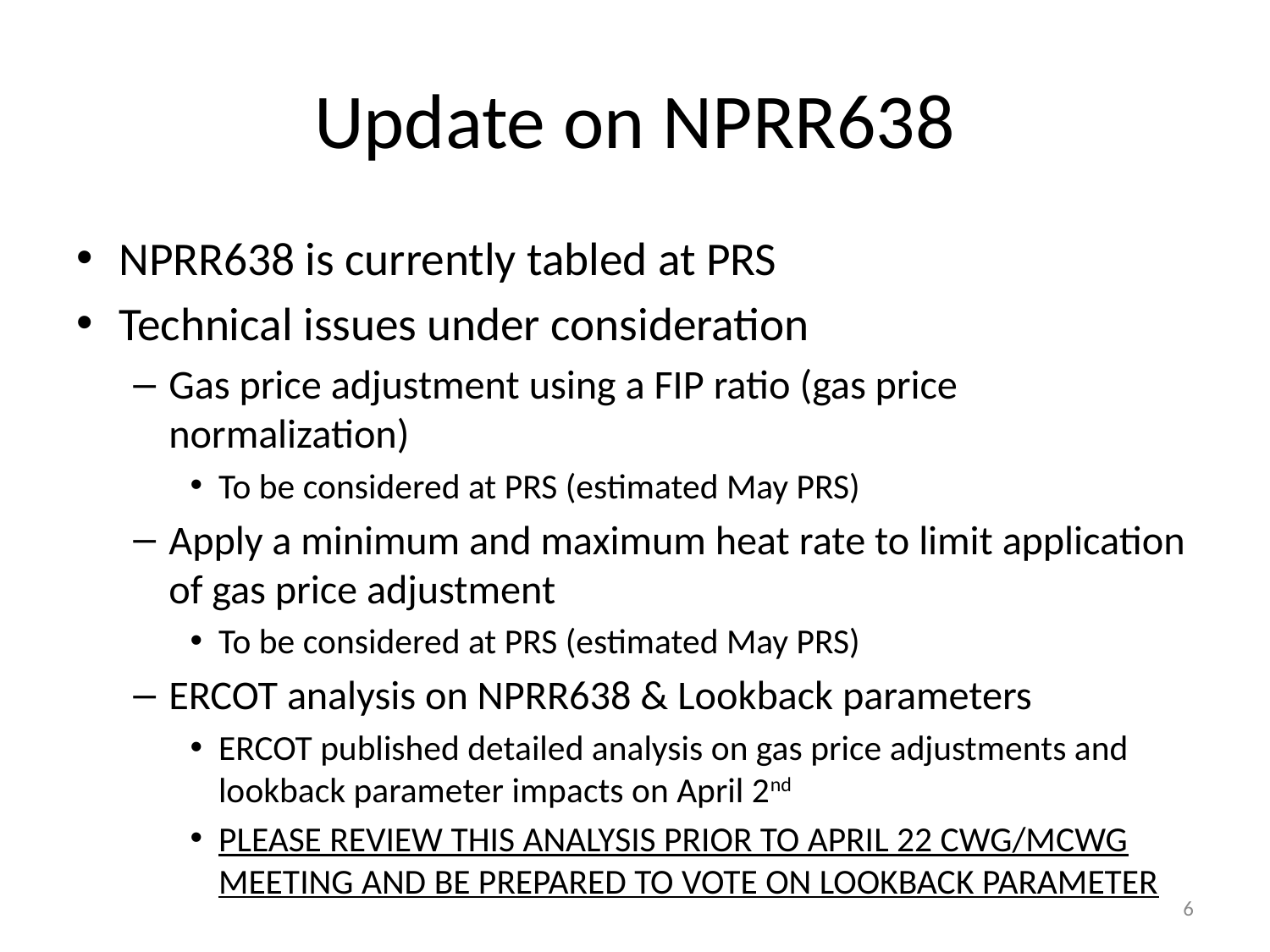

# Update on NPRR638
NPRR638 is currently tabled at PRS
Technical issues under consideration
Gas price adjustment using a FIP ratio (gas price normalization)
To be considered at PRS (estimated May PRS)
Apply a minimum and maximum heat rate to limit application of gas price adjustment
To be considered at PRS (estimated May PRS)
ERCOT analysis on NPRR638 & Lookback parameters
ERCOT published detailed analysis on gas price adjustments and lookback parameter impacts on April 2nd
PLEASE REVIEW THIS ANALYSIS PRIOR TO APRIL 22 CWG/MCWG MEETING AND BE PREPARED TO VOTE ON LOOKBACK PARAMETER
6